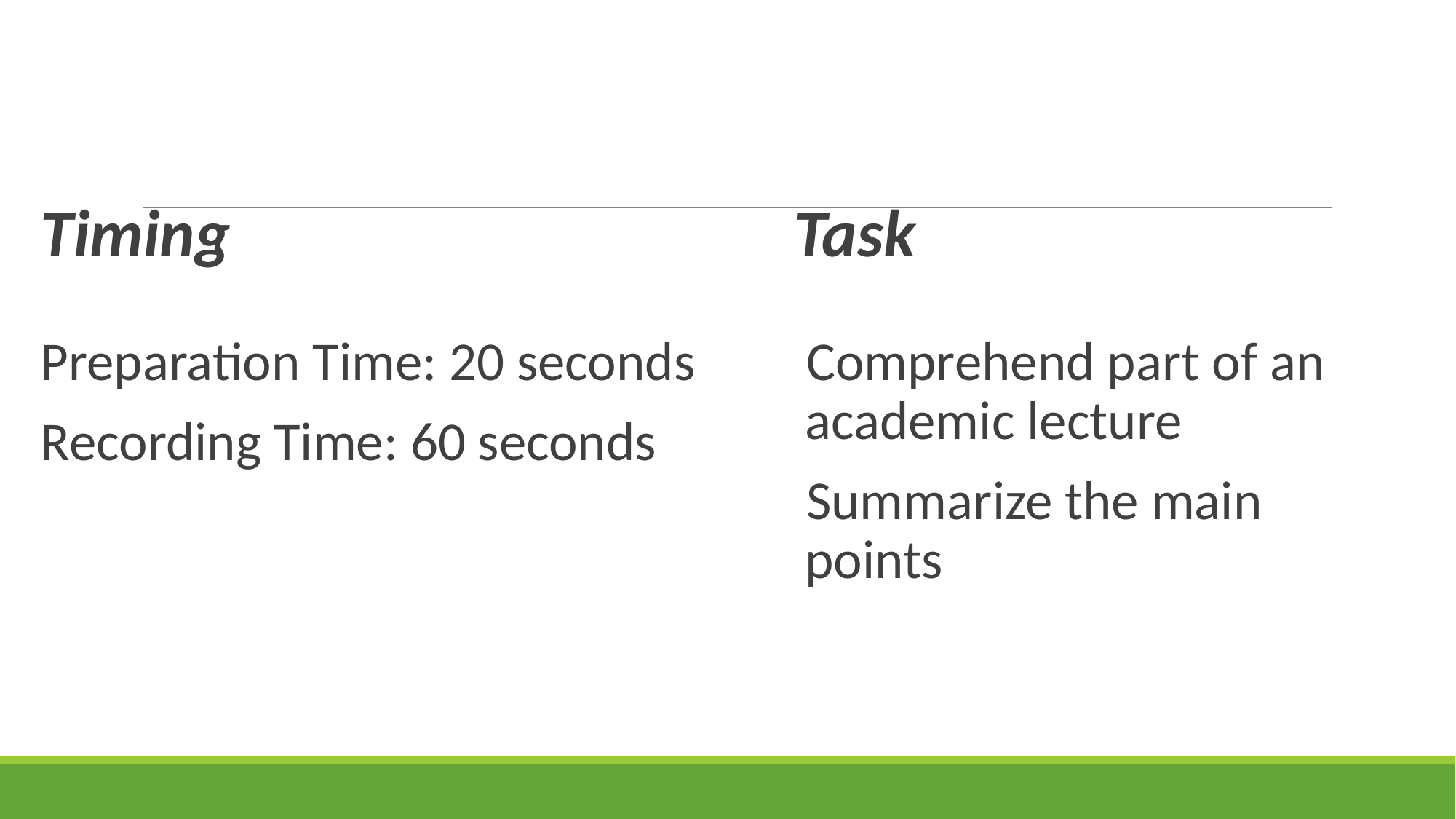

#

Timing

Preparation Time: 20 seconds
Recording Time: 60 seconds

Task

Comprehend part of an academic lecture
Summarize the main points